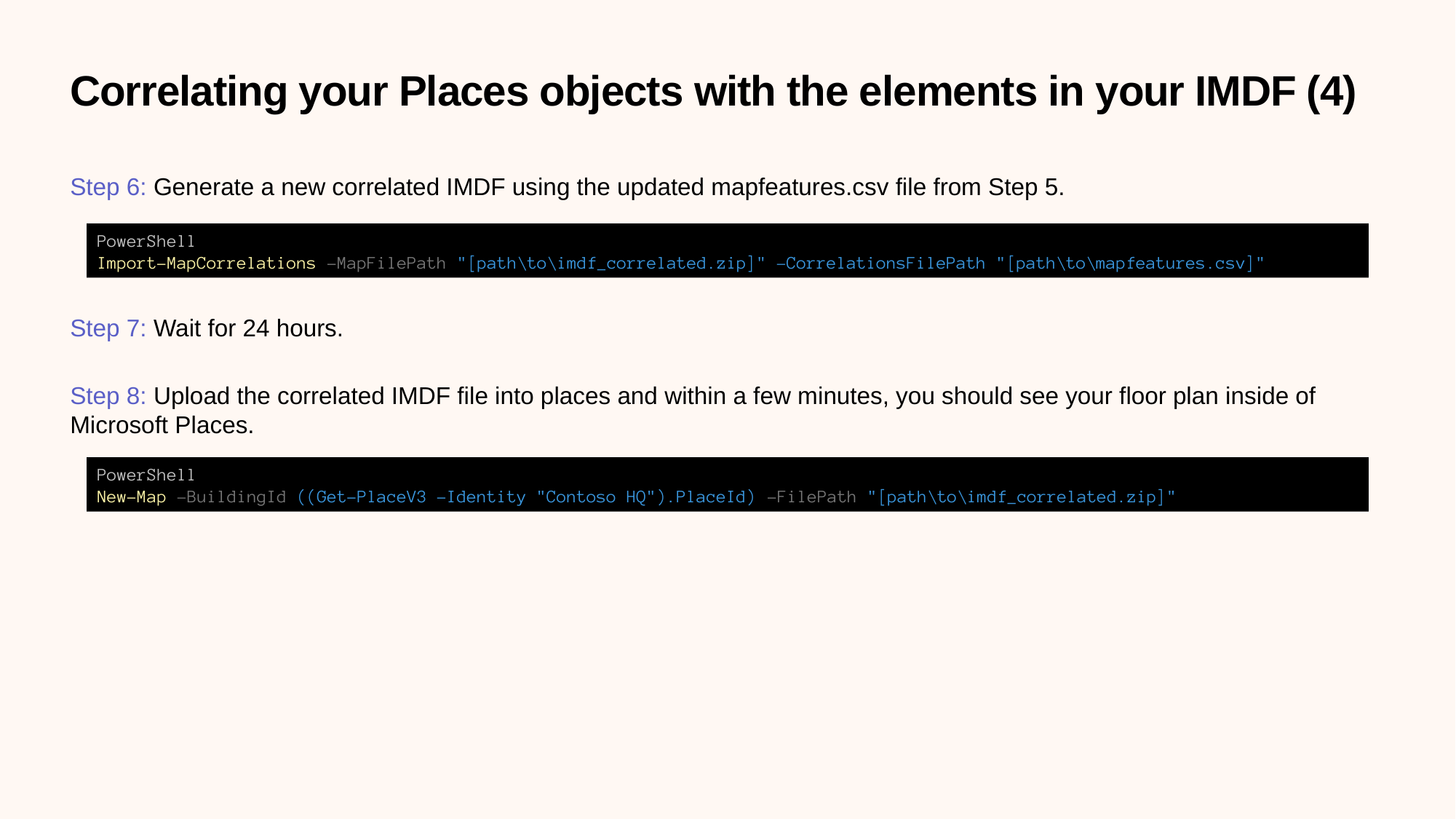

# Correlating your Places objects with the elements in your IMDF (4)
Step 6: Generate a new correlated IMDF using the updated mapfeatures.csv file from Step 5.

PowerShell
Import-MapCorrelations -MapFilePath "[path\to\imdf_correlated.zip]" –CorrelationsFilePath "[path\to\mapfeatures.csv]"
Step 7: Wait for 24 hours.

Step 8: Upload the correlated IMDF file into places and within a few minutes, you should see your floor plan inside of Microsoft Places.

PowerShell
New-Map –BuildingId ((Get-PlaceV3 -Identity "Contoso HQ").PlaceId) -FilePath "[path\to\imdf_correlated.zip]"